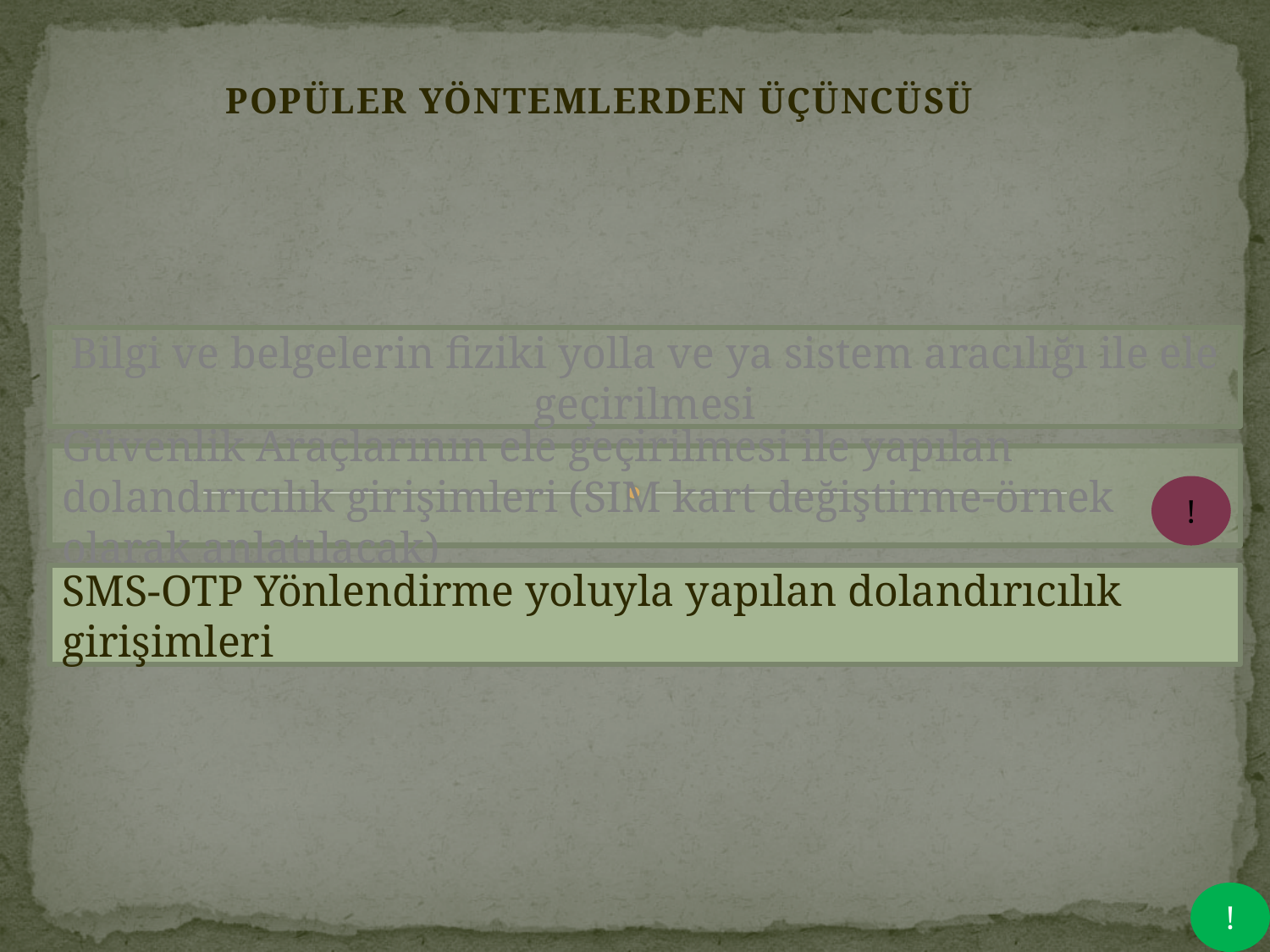

POPÜLER YÖNTEMLERDEN ÜÇÜNCÜSÜ

Bilgi ve belgelerin fiziki yolla ve ya sistem aracılığı ile ele geçirilmesi
Güvenlik Araçlarının ele geçirilmesi ile yapılan dolandırıcılık girişimleri (SIM kart değiştirme-örnek olarak anlatılacak)
!
SMS-OTP Yönlendirme yoluyla yapılan dolandırıcılık girişimleri
!